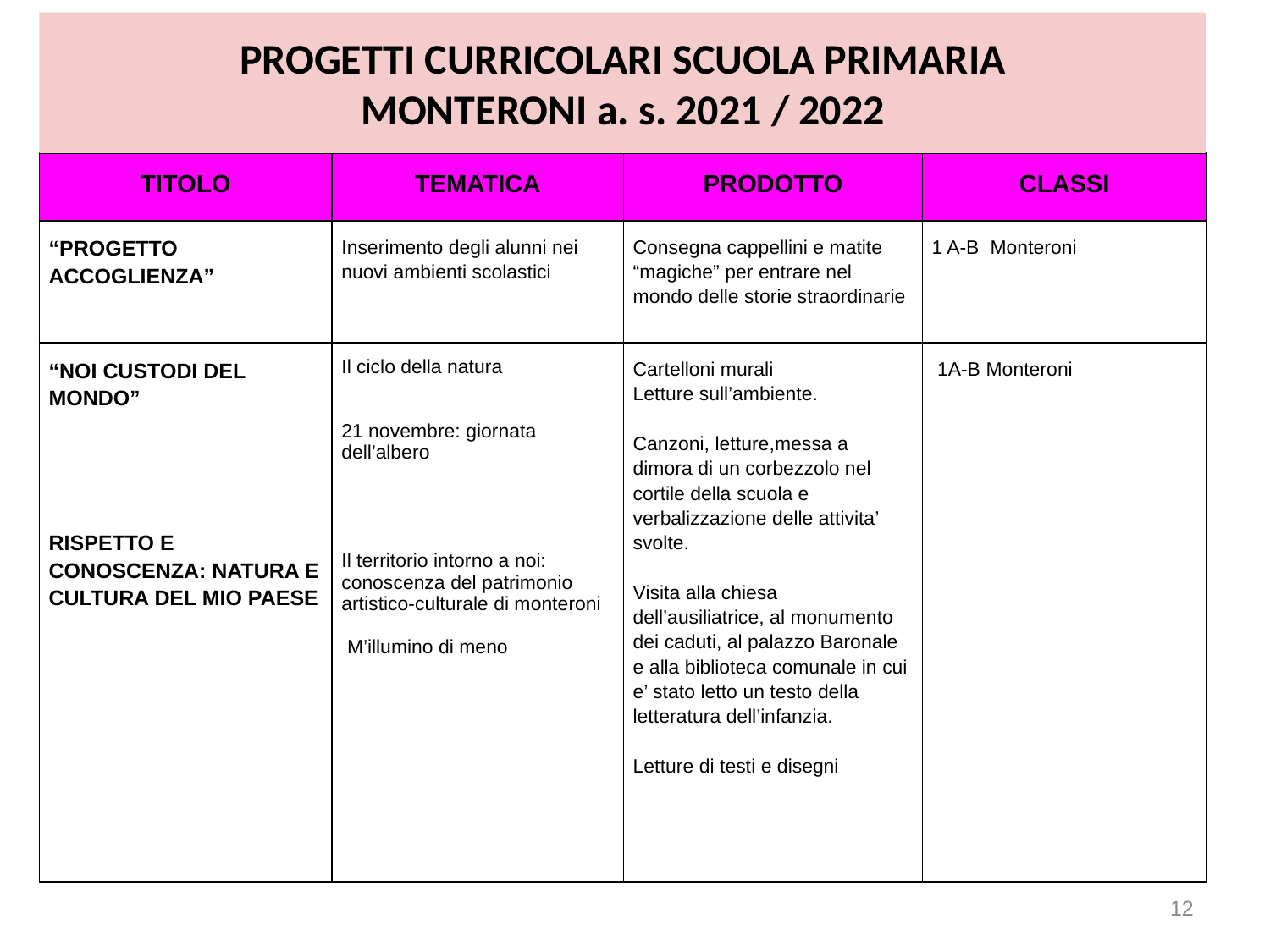

PROGETTI CURRICOLARI SCUOLA PRIMARIA
MONTERONI a. s. 2021 / 2022
| TITOLO | TEMATICA | PRODOTTO | CLASSI |
| --- | --- | --- | --- |
| “PROGETTO ACCOGLIENZA” | Inserimento degli alunni nei nuovi ambienti scolastici | Consegna cappellini e matite “magiche” per entrare nel mondo delle storie straordinarie | 1 A-B Monteroni |
| “NOI CUSTODI DEL MONDO” RISPETTO E CONOSCENZA: NATURA E CULTURA DEL MIO PAESE | Il ciclo della natura 21 novembre: giornata dell’albero Il territorio intorno a noi: conoscenza del patrimonio artistico-culturale di monteroni M’illumino di meno | Cartelloni murali Letture sull’ambiente. Canzoni, letture,messa a dimora di un corbezzolo nel cortile della scuola e verbalizzazione delle attivita’ svolte. Visita alla chiesa dell’ausiliatrice, al monumento dei caduti, al palazzo Baronale e alla biblioteca comunale in cui e’ stato letto un testo della letteratura dell’infanzia. Letture di testi e disegni | 1A-B Monteroni |
12